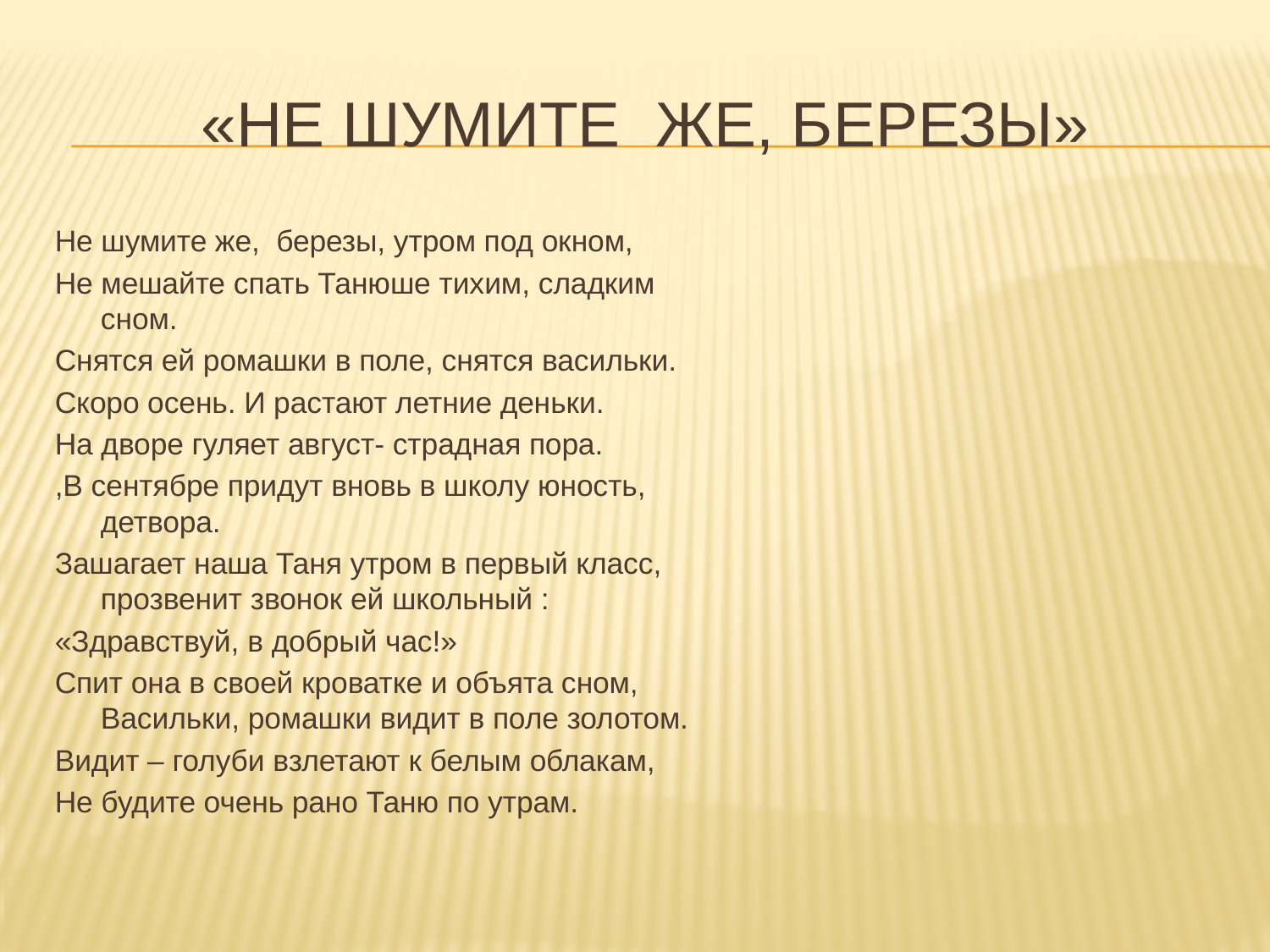

# «Не шумите  же, березы»
Не шумите же,  березы, утром под окном,
Не мешайте спать Танюше тихим, сладким сном.
Снятся ей ромашки в поле, снятся васильки.
Скоро осень. И растают летние деньки.
На дворе гуляет август- страдная пора.
,В сентябре придут вновь в школу юность, детвора.
Зашагает наша Таня утром в первый класс, прозвенит звонок ей школьный :
«Здравствуй, в добрый час!»
Спит она в своей кроватке и объята сном, Васильки, ромашки видит в поле золотом.
Видит – голуби взлетают к белым облакам,
Не будите очень рано Таню по утрам.